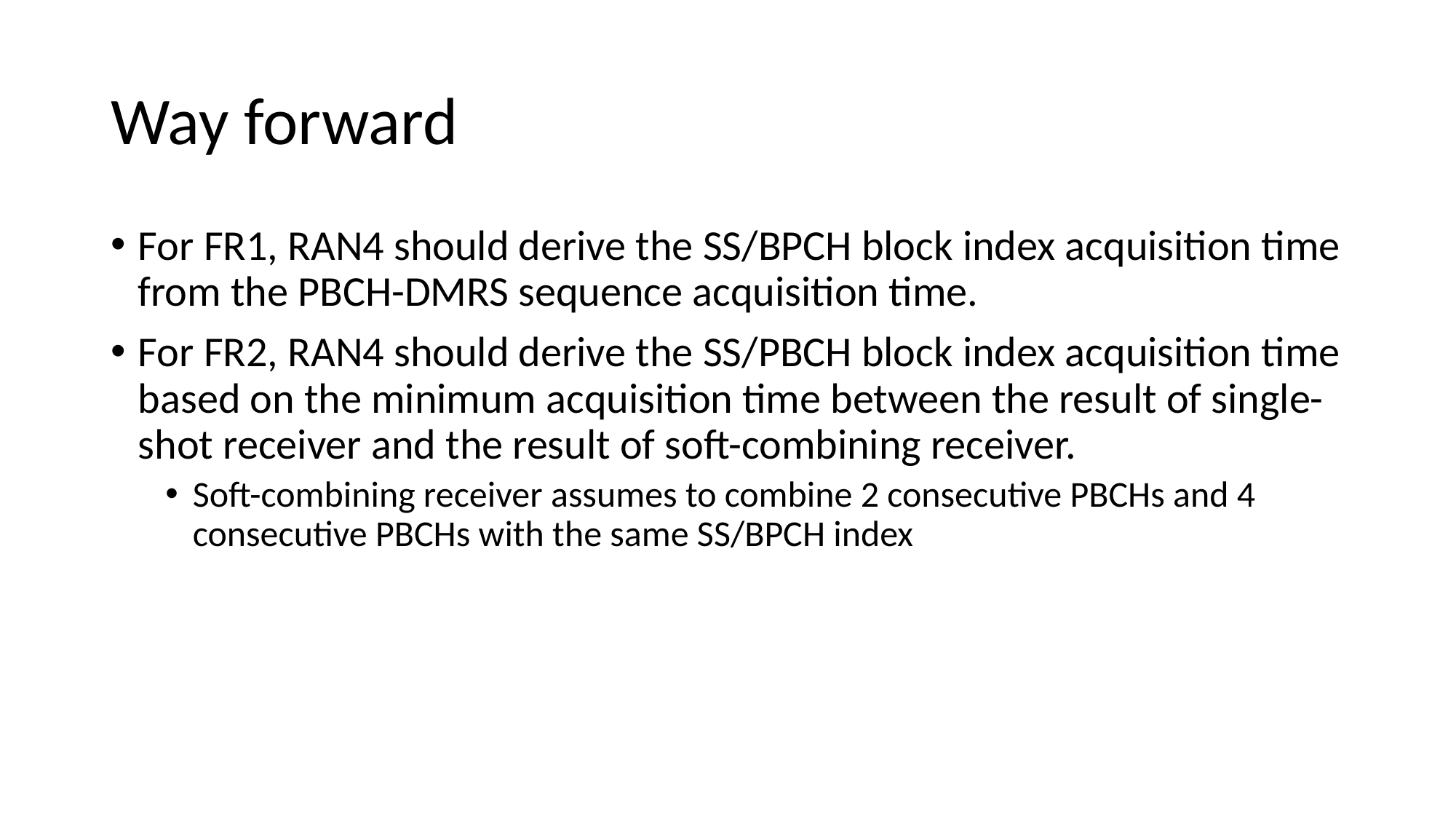

# Way forward
For FR1, RAN4 should derive the SS/BPCH block index acquisition time from the PBCH-DMRS sequence acquisition time.
For FR2, RAN4 should derive the SS/PBCH block index acquisition time based on the minimum acquisition time between the result of single-shot receiver and the result of soft-combining receiver.
Soft-combining receiver assumes to combine 2 consecutive PBCHs and 4 consecutive PBCHs with the same SS/BPCH index